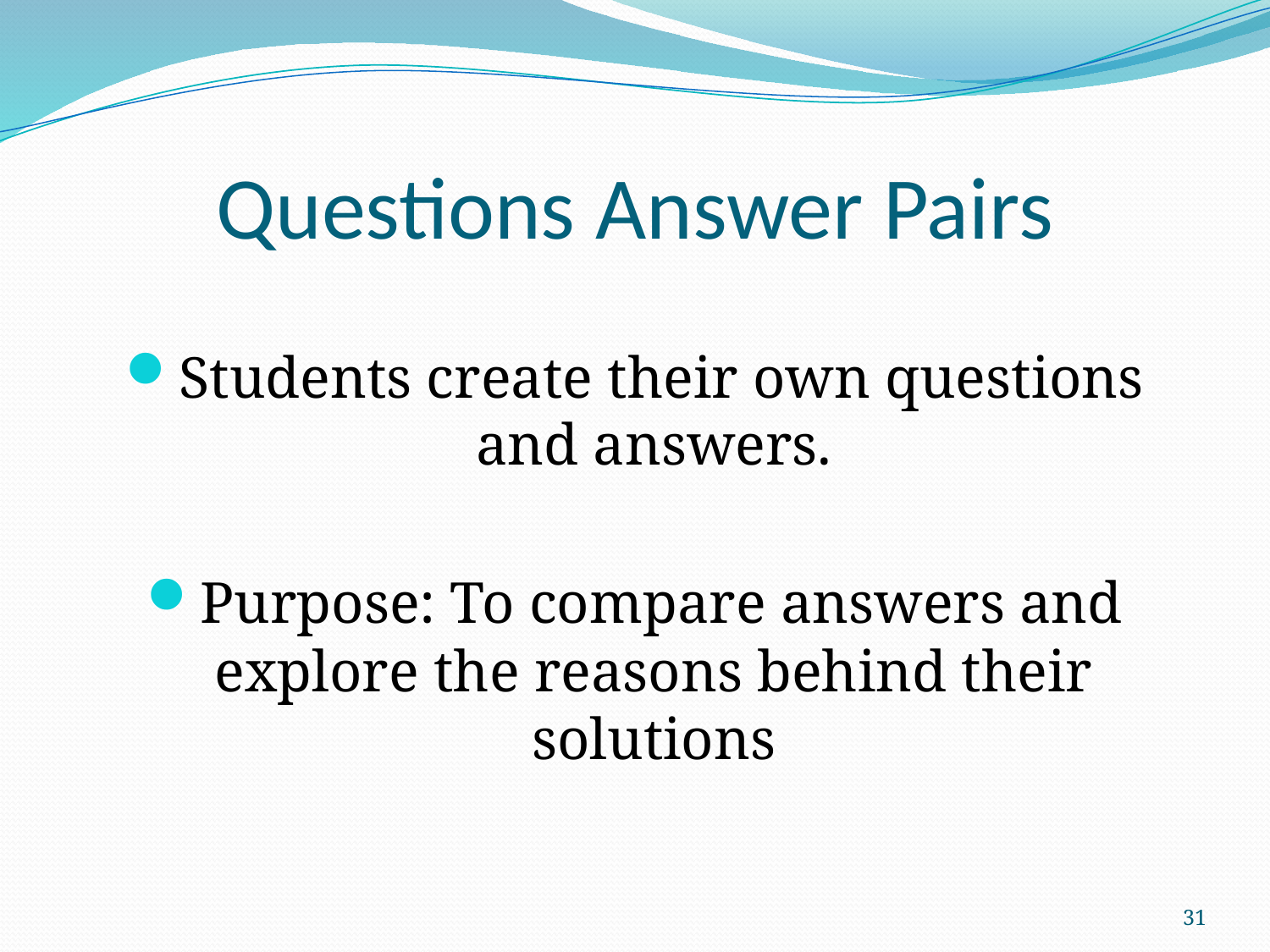

# Questions Answer Pairs

Students create their own questions and answers.

Purpose: To compare answers and explore the reasons behind their solutions
31